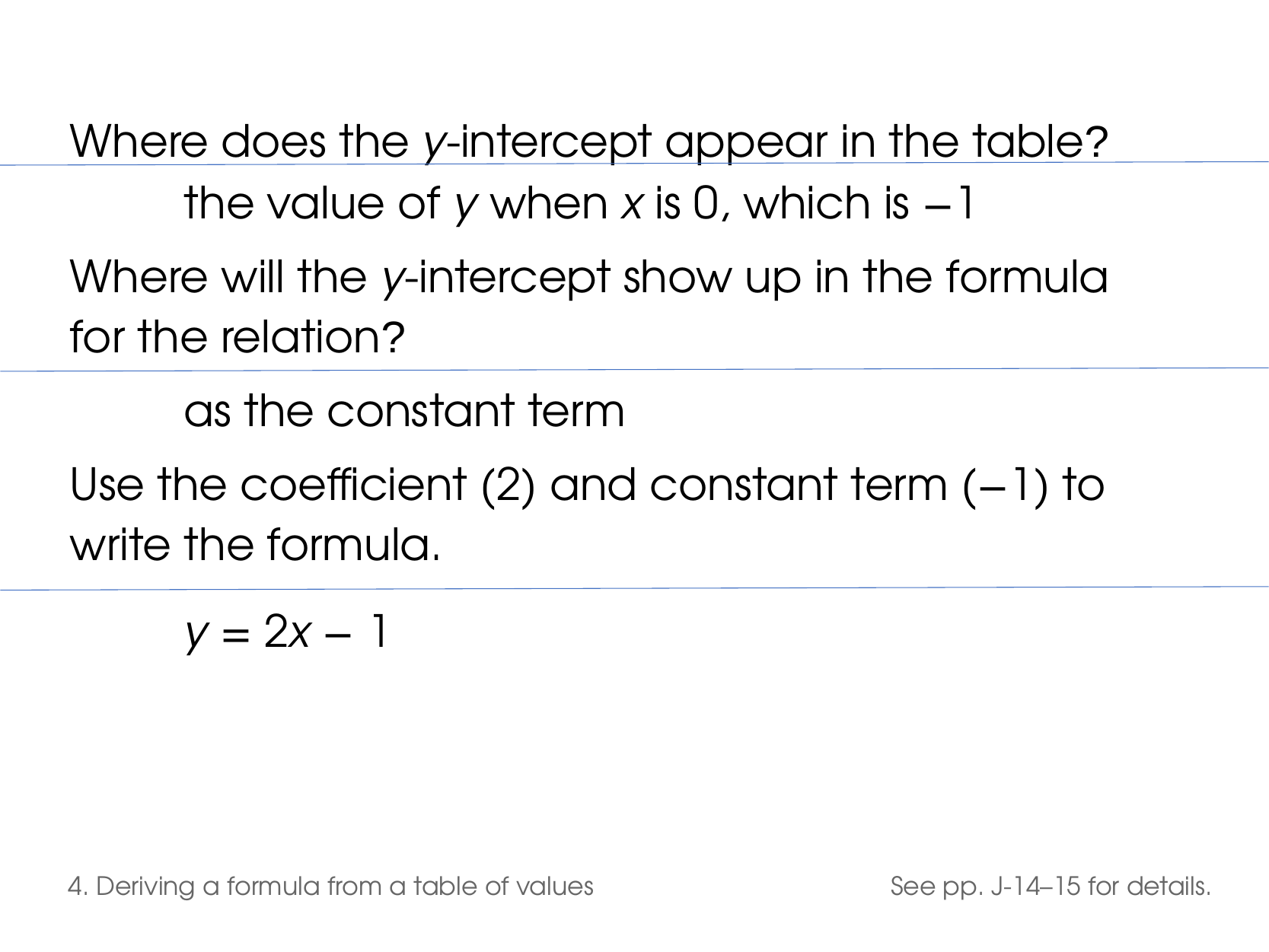

Where does the y-intercept appear in the table?
	the value of y when x is 0, which is −1
Where will the y-intercept show up in the formula for the relation?
	as the constant term
Use the coefficient (2) and constant term (−1) to write the formula.
	y = 2x − 1
4. Deriving a formula from a table of values
See pp. J-14–15 for details.